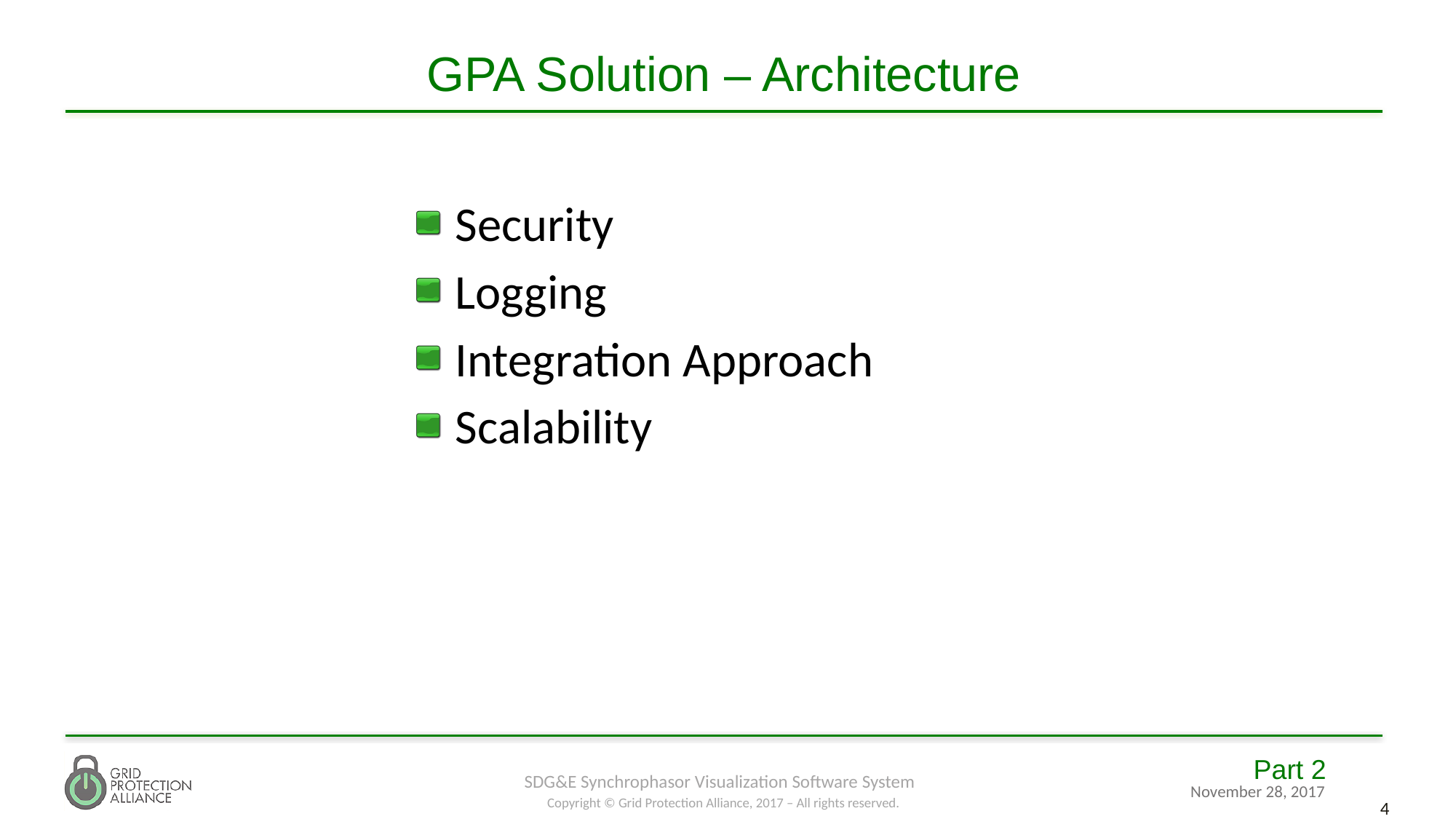

# GPA Solution – Architecture
Security
Logging
Integration Approach
Scalability

Part 2
November 28, 2017
SDG&E Synchrophasor Visualization Software System